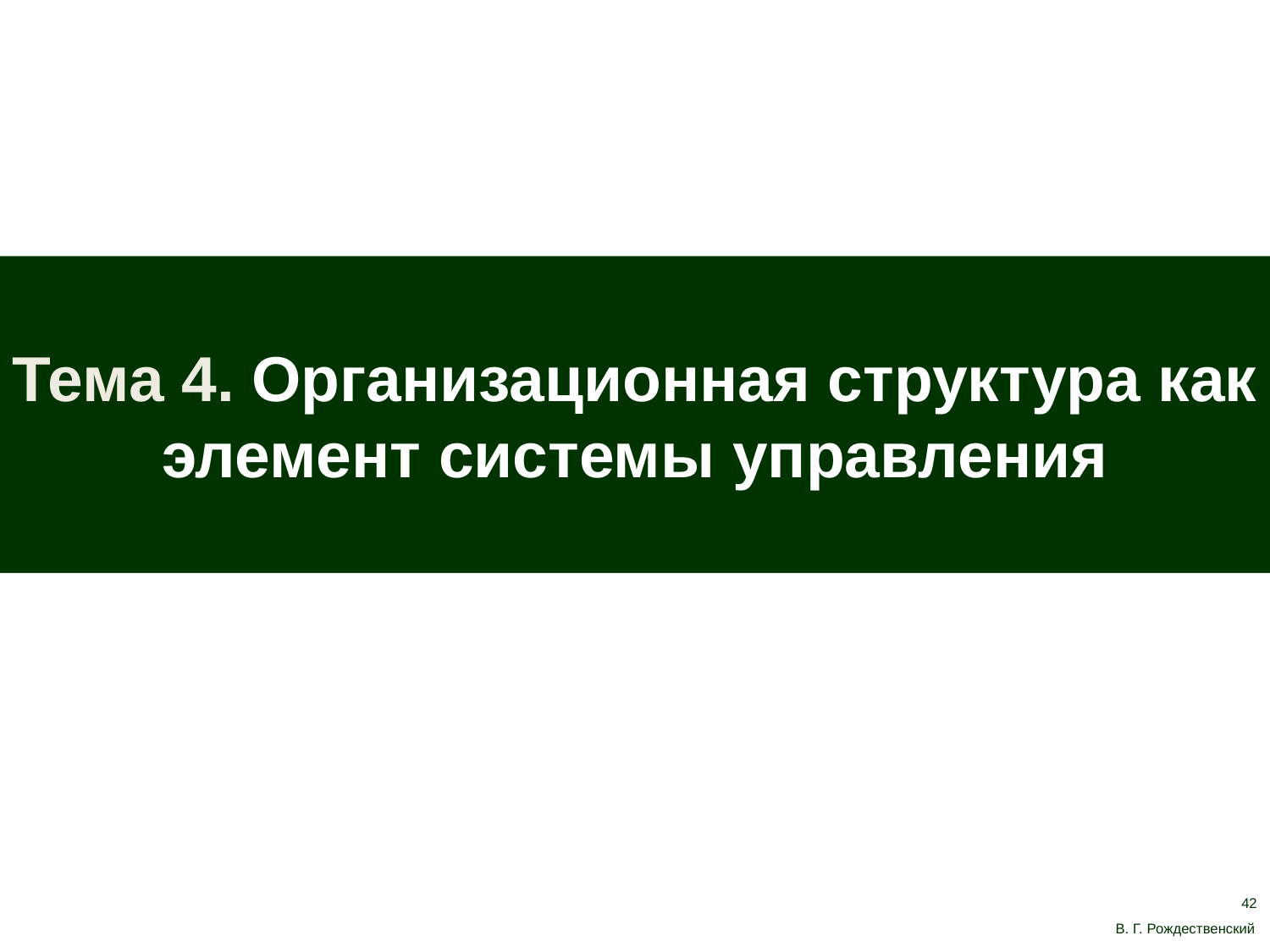

Тема 4. Организационная структура как элемент системы управления

42
В. Г. Рождественский